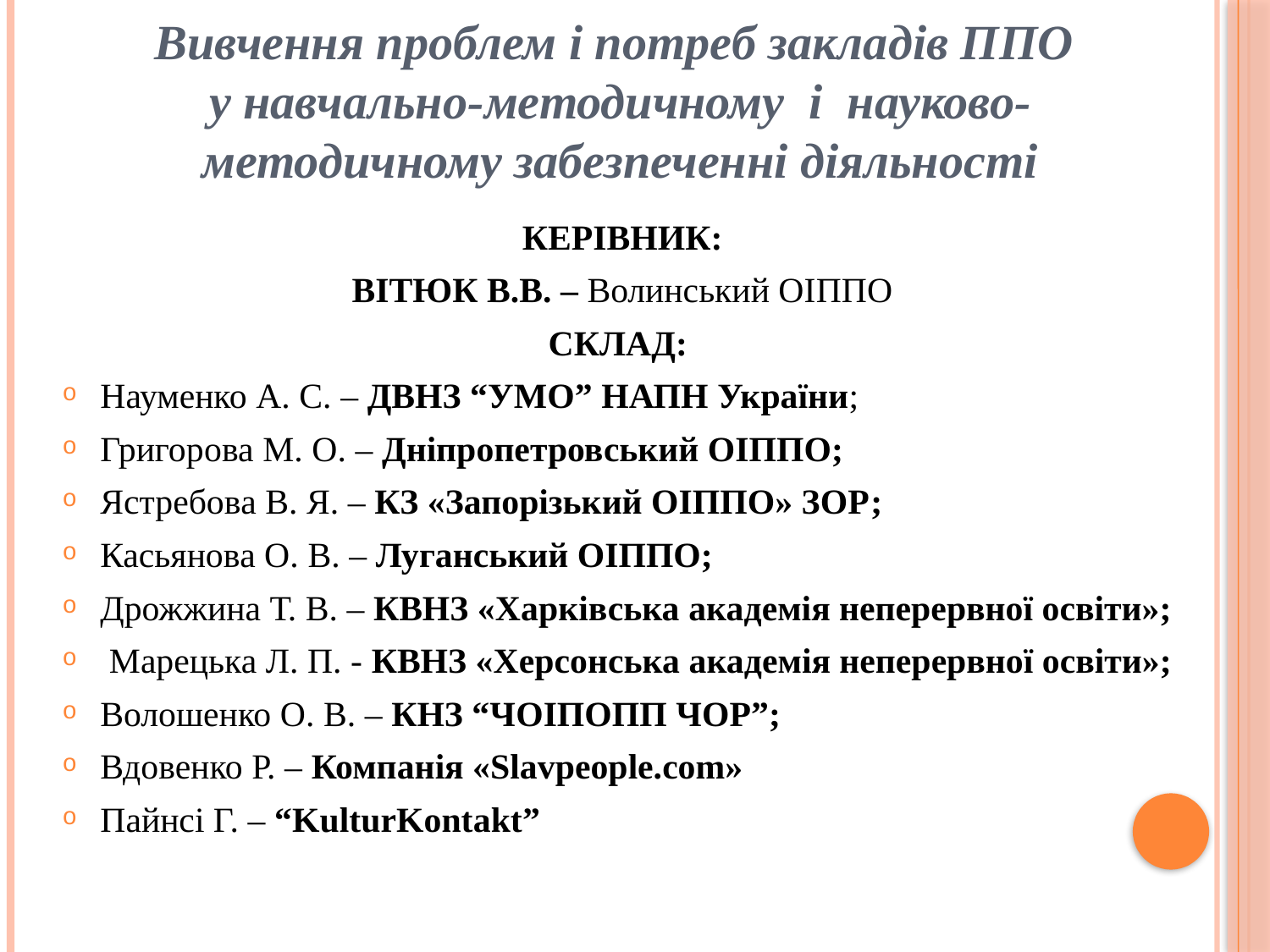

# Вивчення проблем і потреб закладів ППО у навчально-методичному  і  науково-методичному забезпеченні діяльності
КЕРІВНИК:
ВІТЮК В.В. – Волинський ОІППО
СКЛАД:
Науменко А. С. – ДВНЗ “УМО” НАПН України;
Григорова М. О. – Дніпропетровський ОІППО;
Ястребова В. Я. – КЗ «Запорізький ОІППО» ЗОР;
Касьянова О. В. – Луганський ОІППО;
Дрожжина Т. В. – КВНЗ «Харківська академія неперервної освіти»;
 Марецька Л. П. - КВНЗ «Херсонська академія неперервної освіти»;
Волошенко О. В. – КНЗ “ЧОІПОПП ЧОР”;
Вдовенко Р. – Компанія «Slavpeople.com»
Пайнсі Г. – “KulturKontakt”